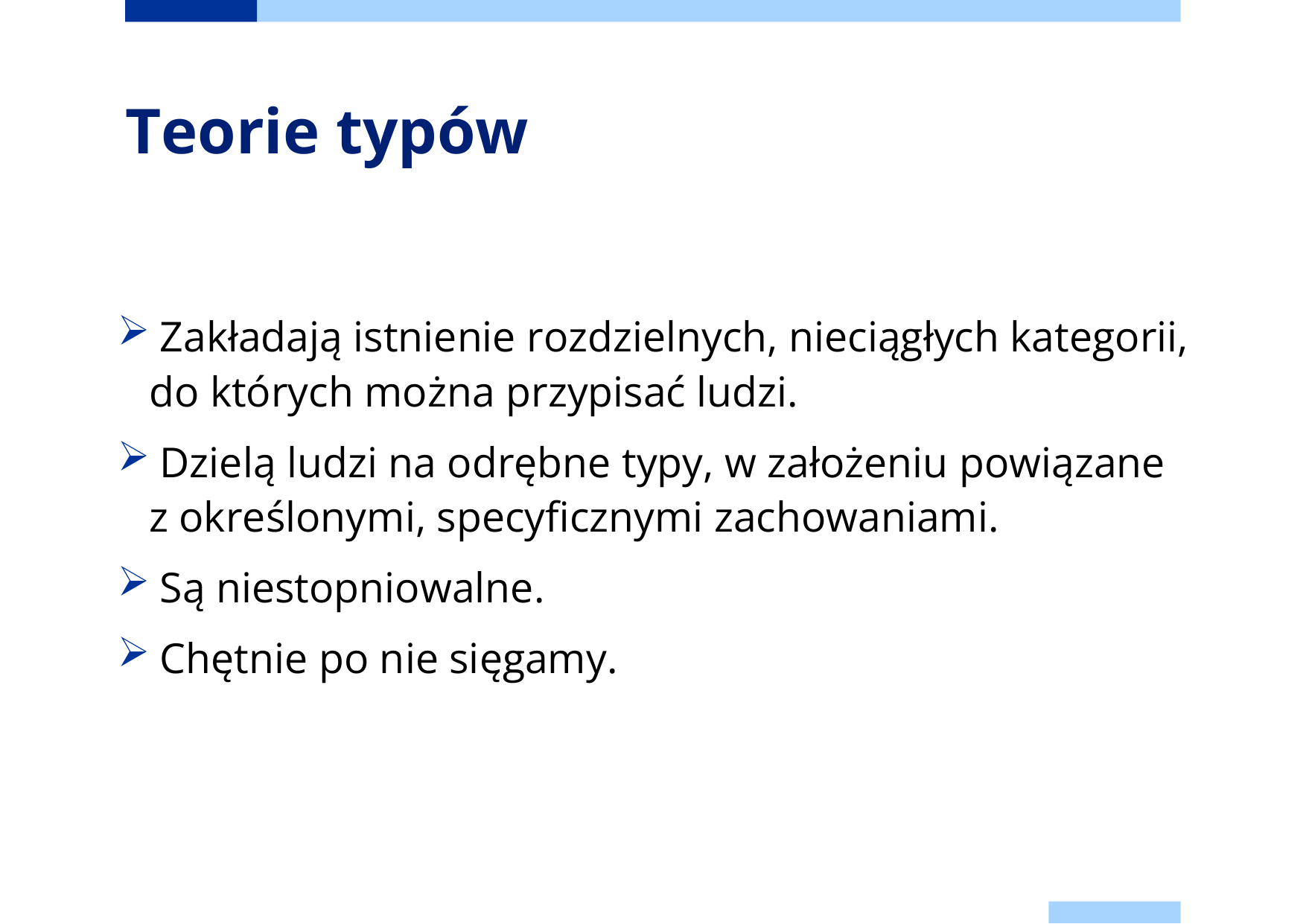

# Teorie typów
 Zakładają istnienie rozdzielnych, nieciągłych kategorii, do których można przypisać ludzi.
 Dzielą ludzi na odrębne typy, w założeniu powiązane z określonymi, specyficznymi zachowaniami.
 Są niestopniowalne.
 Chętnie po nie sięgamy.